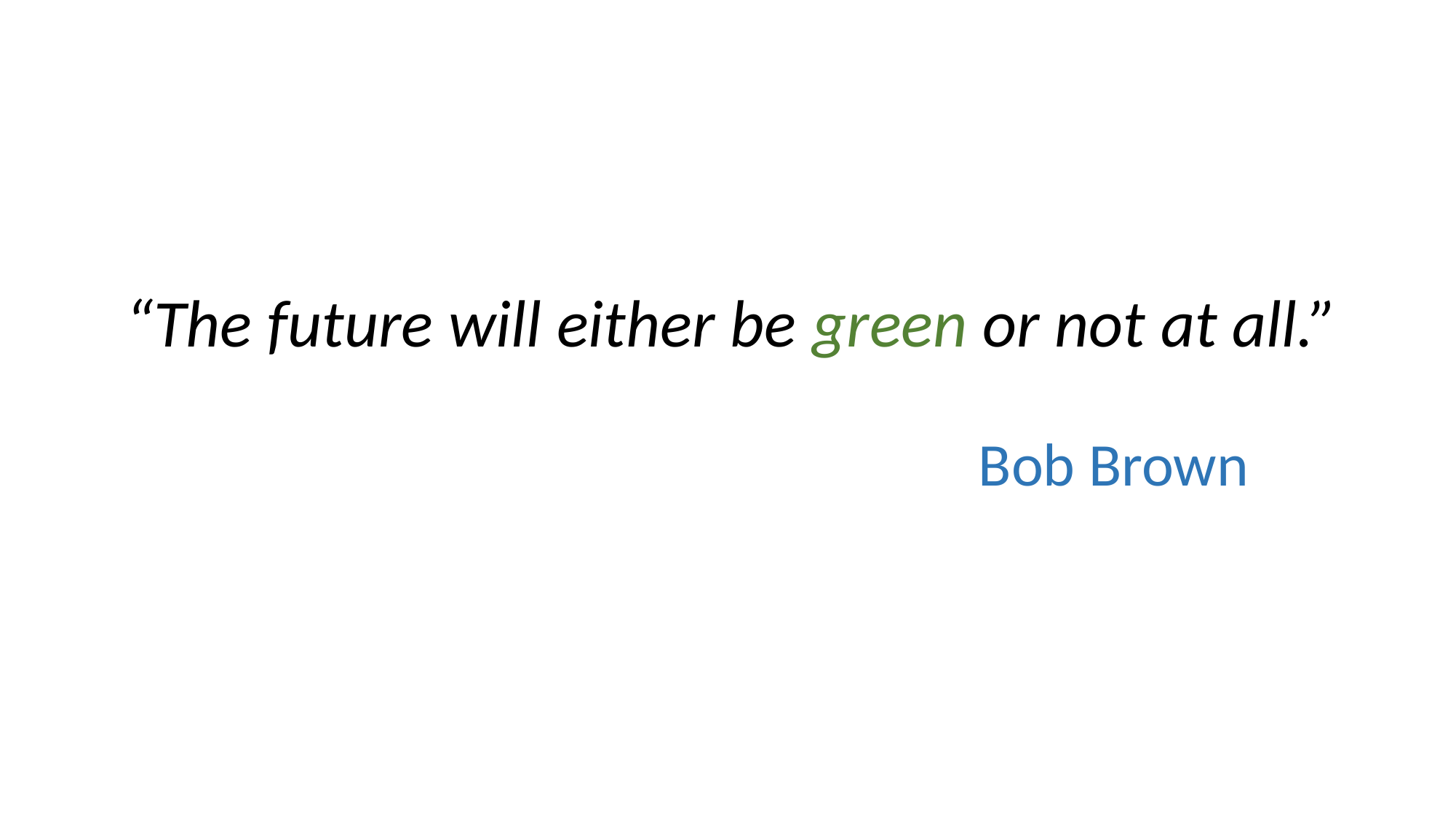

# “The future will either be green or not at all.” Bob Brown